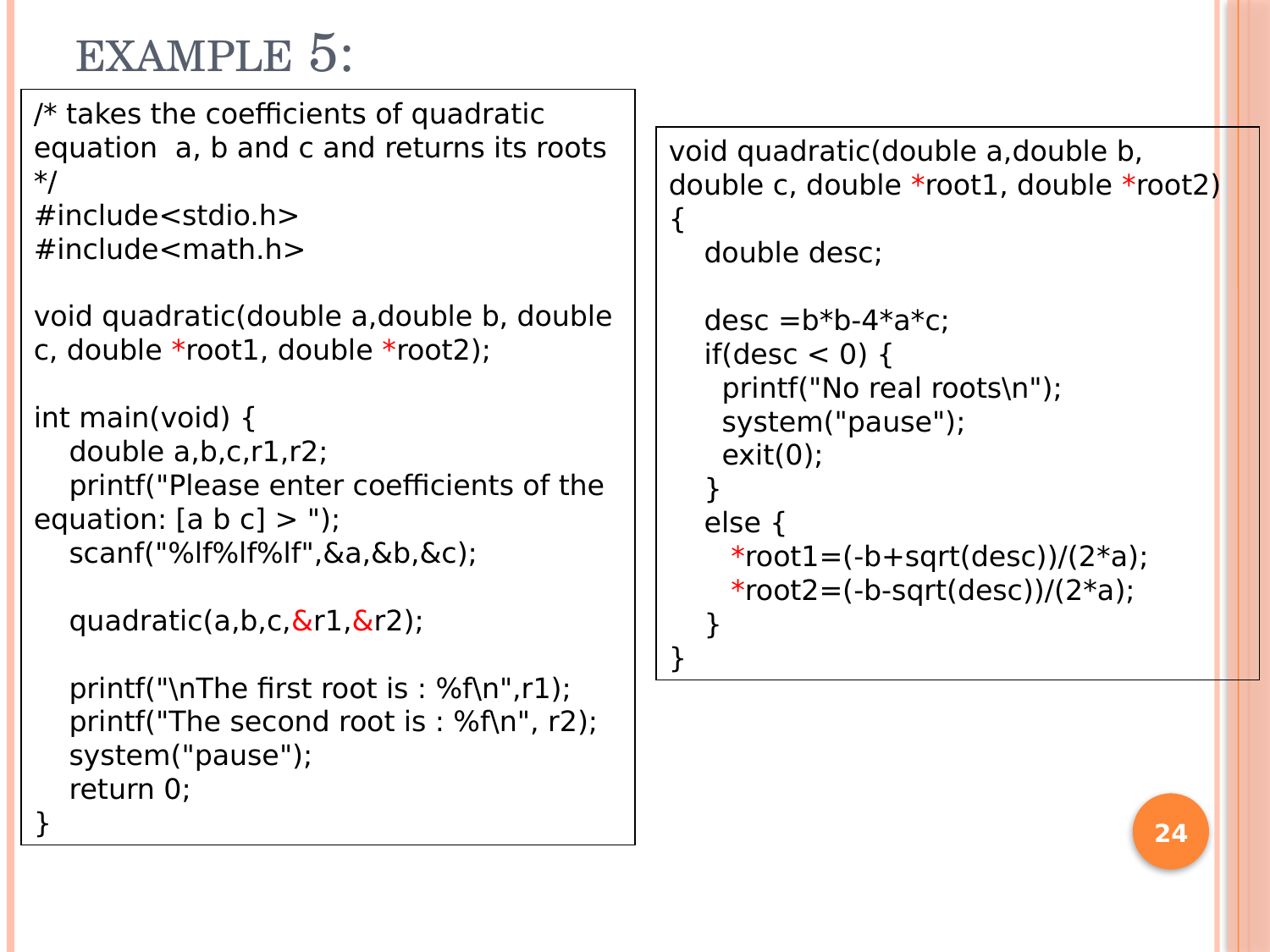

# Example 5:
/* takes the coefficients of quadratic equation  a, b and c and returns its roots */
#include<stdio.h>
#include<math.h>

void quadratic(double a,double b, double c, double *root1, double *root2);

int main(void) {
    double a,b,c,r1,r2;
    printf("Please enter coefficients of the equation: [a b c] > ");
    scanf("%lf%lf%lf",&a,&b,&c);

    quadratic(a,b,c,&r1,&r2);

    printf("\nThe first root is : %f\n",r1);
    printf("The second root is : %f\n", r2);
    system("pause");
    return 0;
}
void quadratic(double a,double b, double c, double *root1, double *root2) {
    double desc;

    desc =b*b-4*a*c;
    if(desc < 0) {
      printf("No real roots\n");
      system("pause");
      exit(0);
    }
    else {
       *root1=(-b+sqrt(desc))/(2*a);
       *root2=(-b-sqrt(desc))/(2*a);
    }
}
24